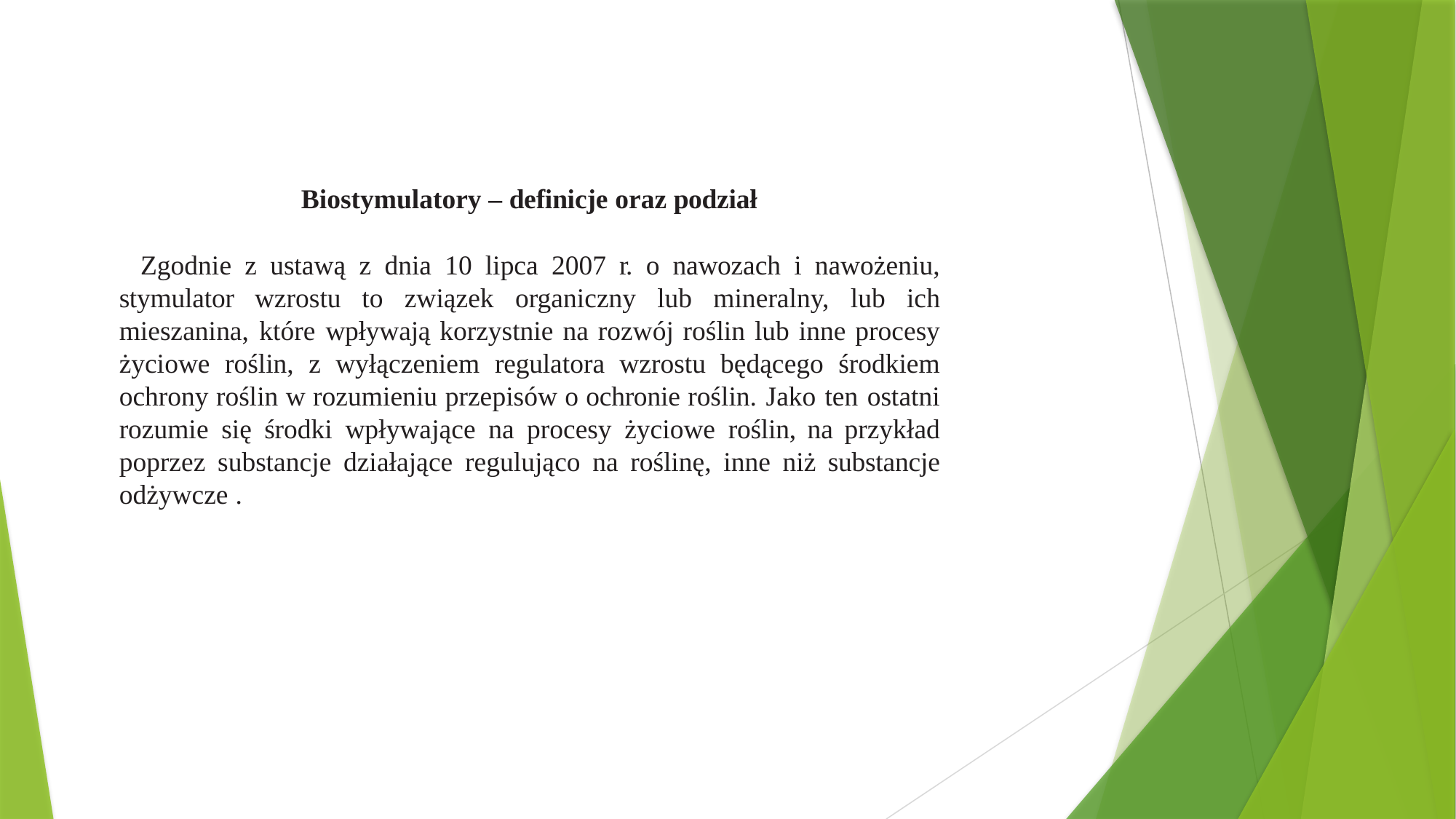

Biostymulatory – definicje oraz podział

Zgodnie z ustawą z dnia 10 lipca 2007 r. o nawozach i nawożeniu, stymulator wzrostu to związek organiczny lub mineralny, lub ich mieszanina, które wpływają korzystnie na rozwój roślin lub inne procesy życiowe roślin, z wyłączeniem regulatora wzrostu będącego środkiem ochrony roślin w rozumieniu przepisów o ochronie roślin. Jako ten ostatni rozumie się środki wpływające na procesy życiowe roślin, na przykład poprzez substancje działające regulująco na roślinę, inne niż substancje odżywcze .